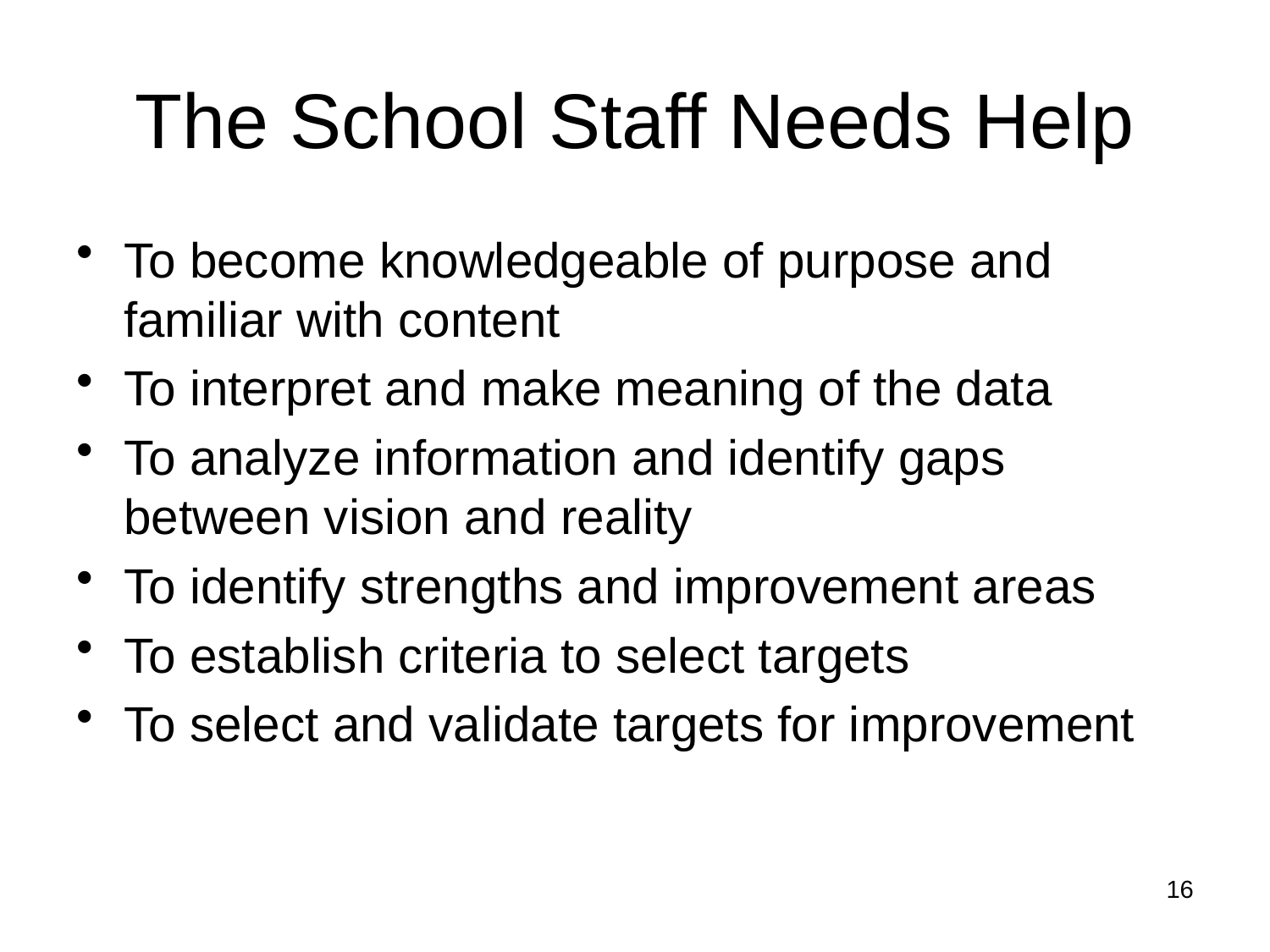

# The School Staff Needs Help
To become knowledgeable of purpose and familiar with content
To interpret and make meaning of the data
To analyze information and identify gaps between vision and reality
To identify strengths and improvement areas
To establish criteria to select targets
To select and validate targets for improvement
16